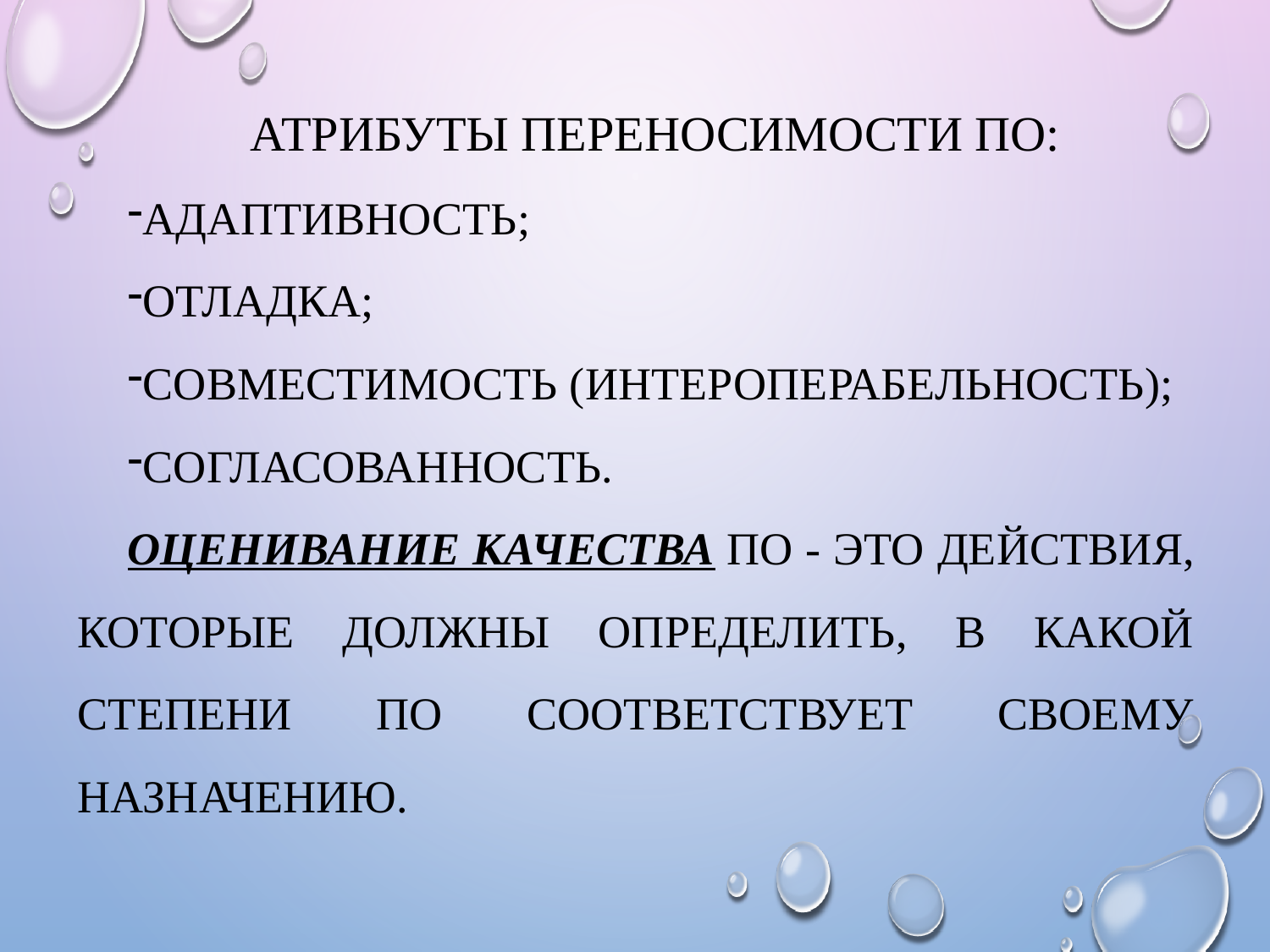

Атрибуты переносимости ПО:
адаптивность;
отладка;
совместимость (интероперабельность);
согласованность.
Оценивание качества ПО - это действия, которые должны определить, в какой степени ПО соответствует своему назначению.